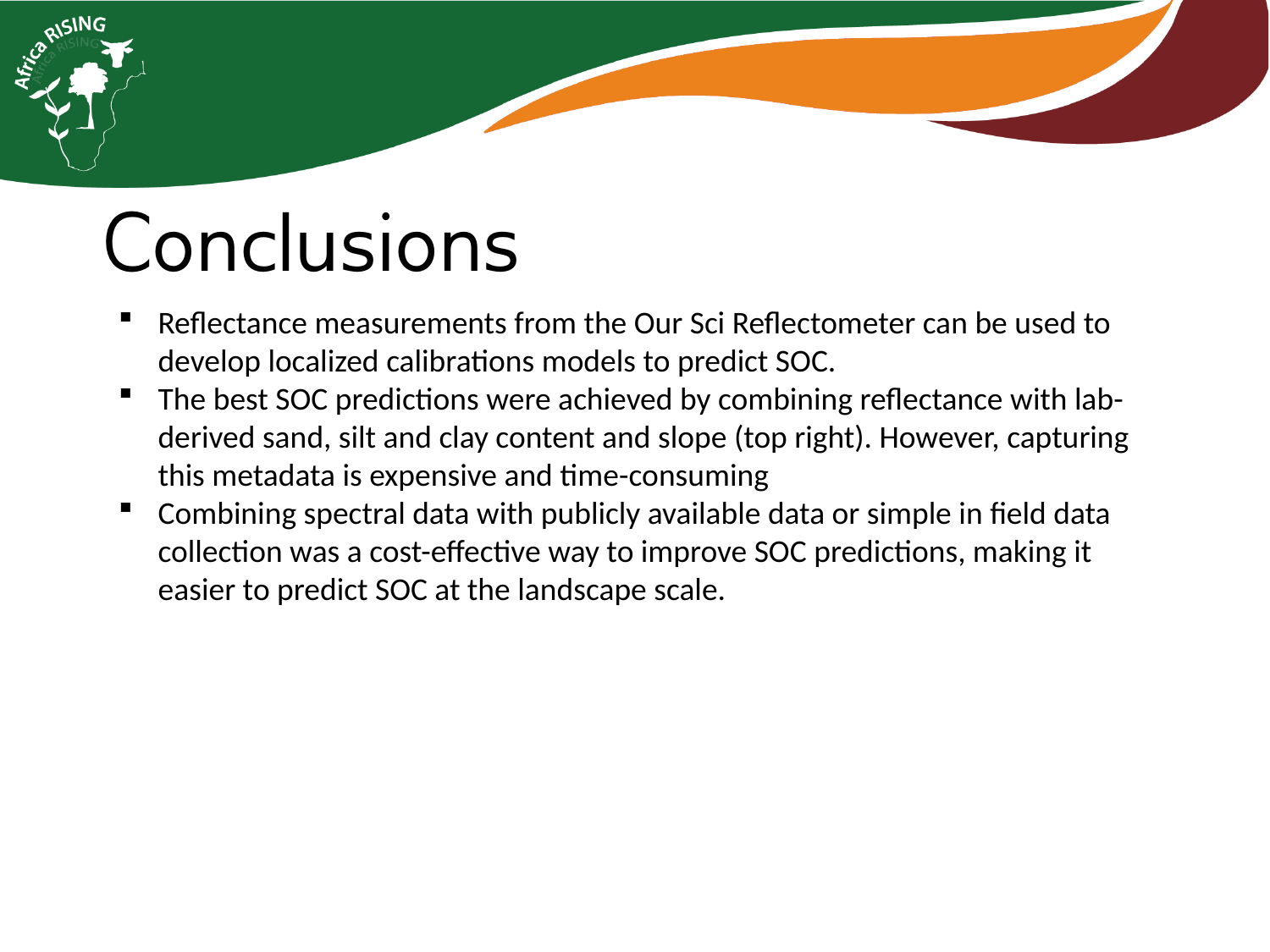

Conclusions
Reflectance measurements from the Our Sci Reflectometer can be used to develop localized calibrations models to predict SOC.
The best SOC predictions were achieved by combining reflectance with lab-derived sand, silt and clay content and slope (top right). However, capturing this metadata is expensive and time-consuming
Combining spectral data with publicly available data or simple in field data collection was a cost-effective way to improve SOC predictions, making it easier to predict SOC at the landscape scale.